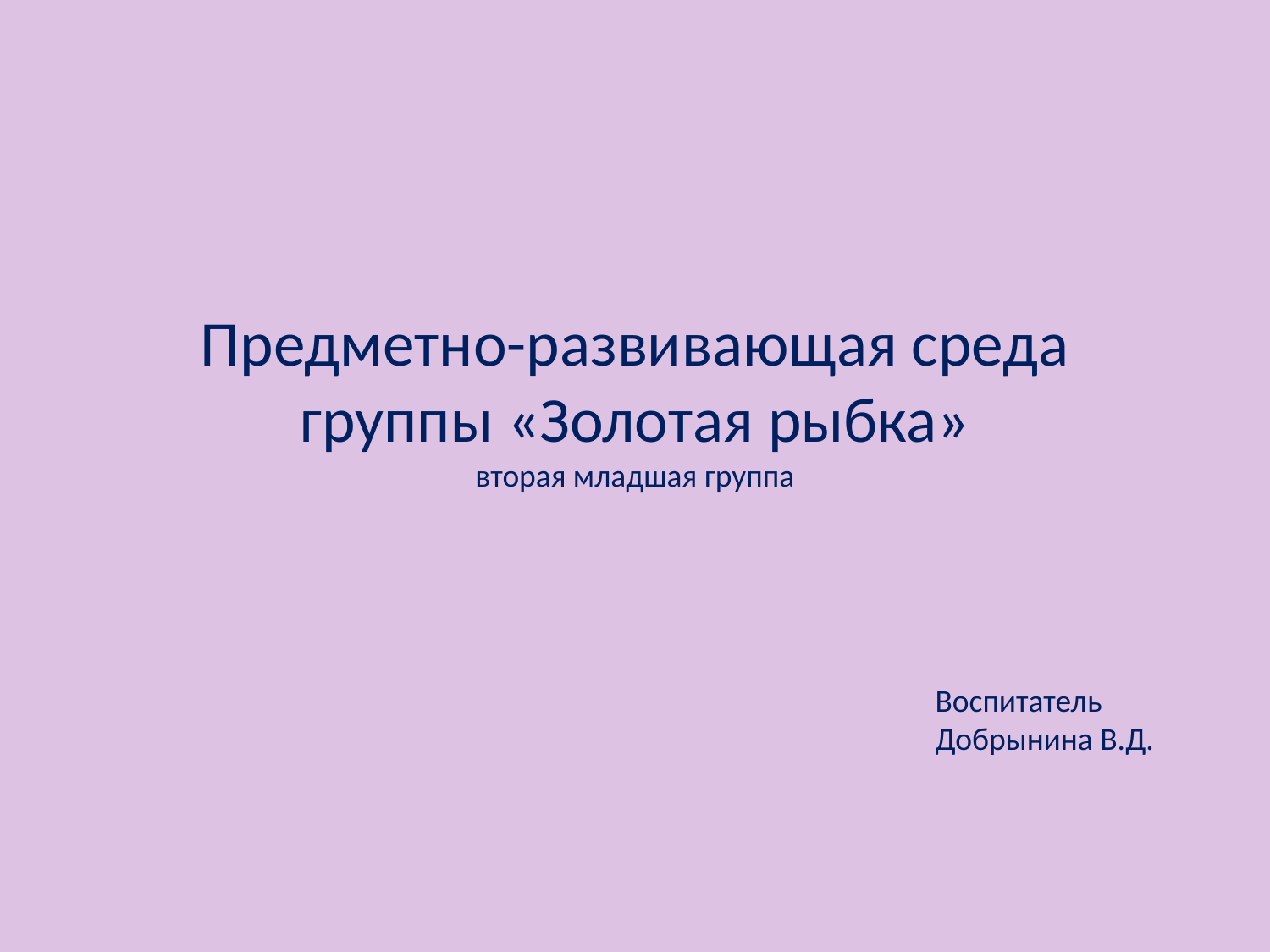

# Предметно-развивающая среда группы «Золотая рыбка» вторая младшая группа
Воспитатель Добрынина В.Д.